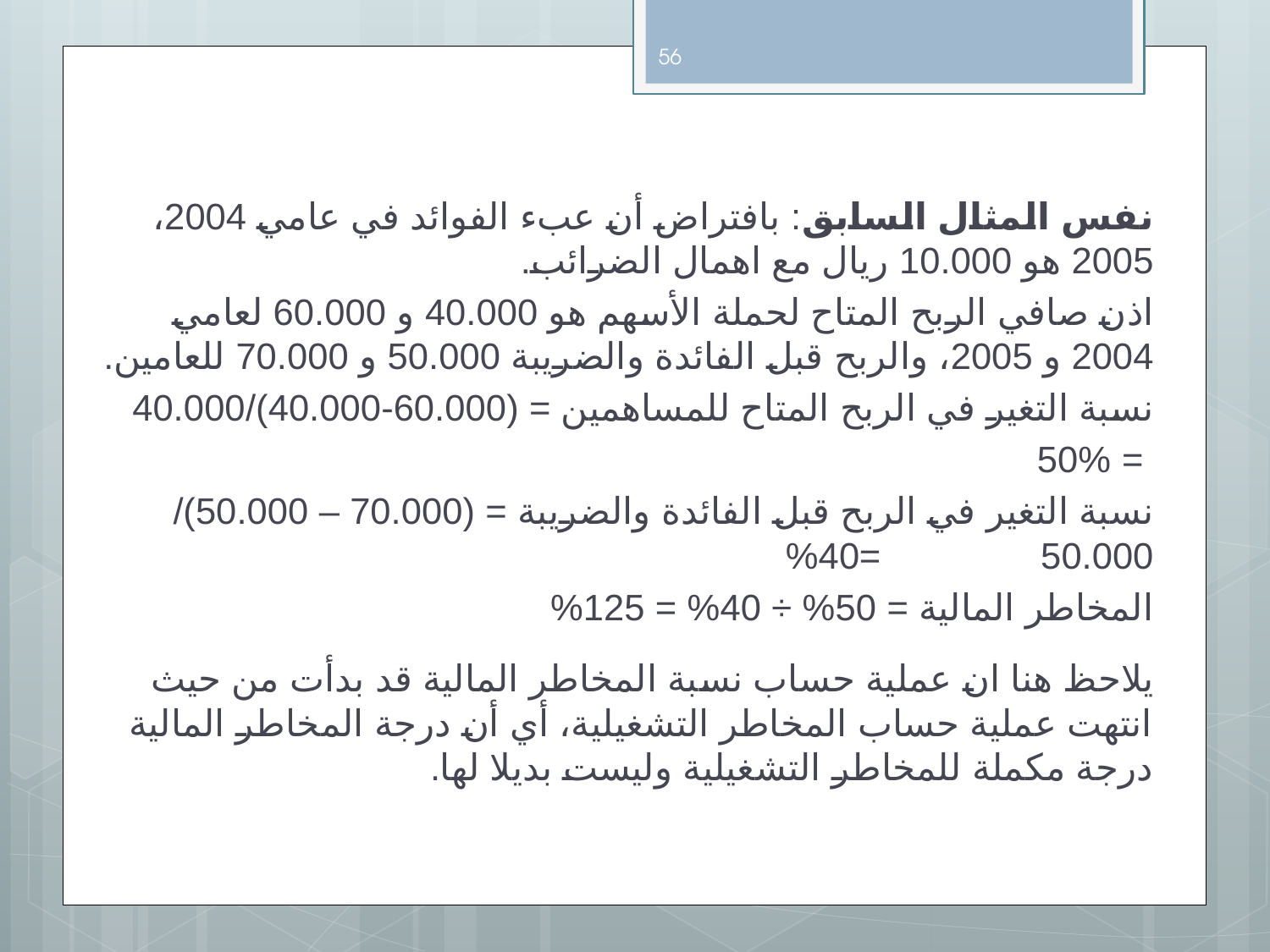

56
نفس المثال السابق: بافتراض أن عبء الفوائد في عامي 2004، 2005 هو 10.000 ريال مع اهمال الضرائب.
اذن صافي الربح المتاح لحملة الأسهم هو 40.000 و 60.000 لعامي 2004 و 2005، والربح قبل الفائدة والضريبة 50.000 و 70.000 للعامين.
نسبة التغير في الربح المتاح للمساهمين = (60.000-40.000)/40.000
				 = 50%
نسبة التغير في الربح قبل الفائدة والضريبة = (70.000 – 50.000)/ 50.000 				    =40%
المخاطر المالية = 50% ÷ 40% = 125%

يلاحظ هنا ان عملية حساب نسبة المخاطر المالية قد بدأت من حيث انتهت عملية حساب المخاطر التشغيلية، أي أن درجة المخاطر المالية درجة مكملة للمخاطر التشغيلية وليست بديلا لها.